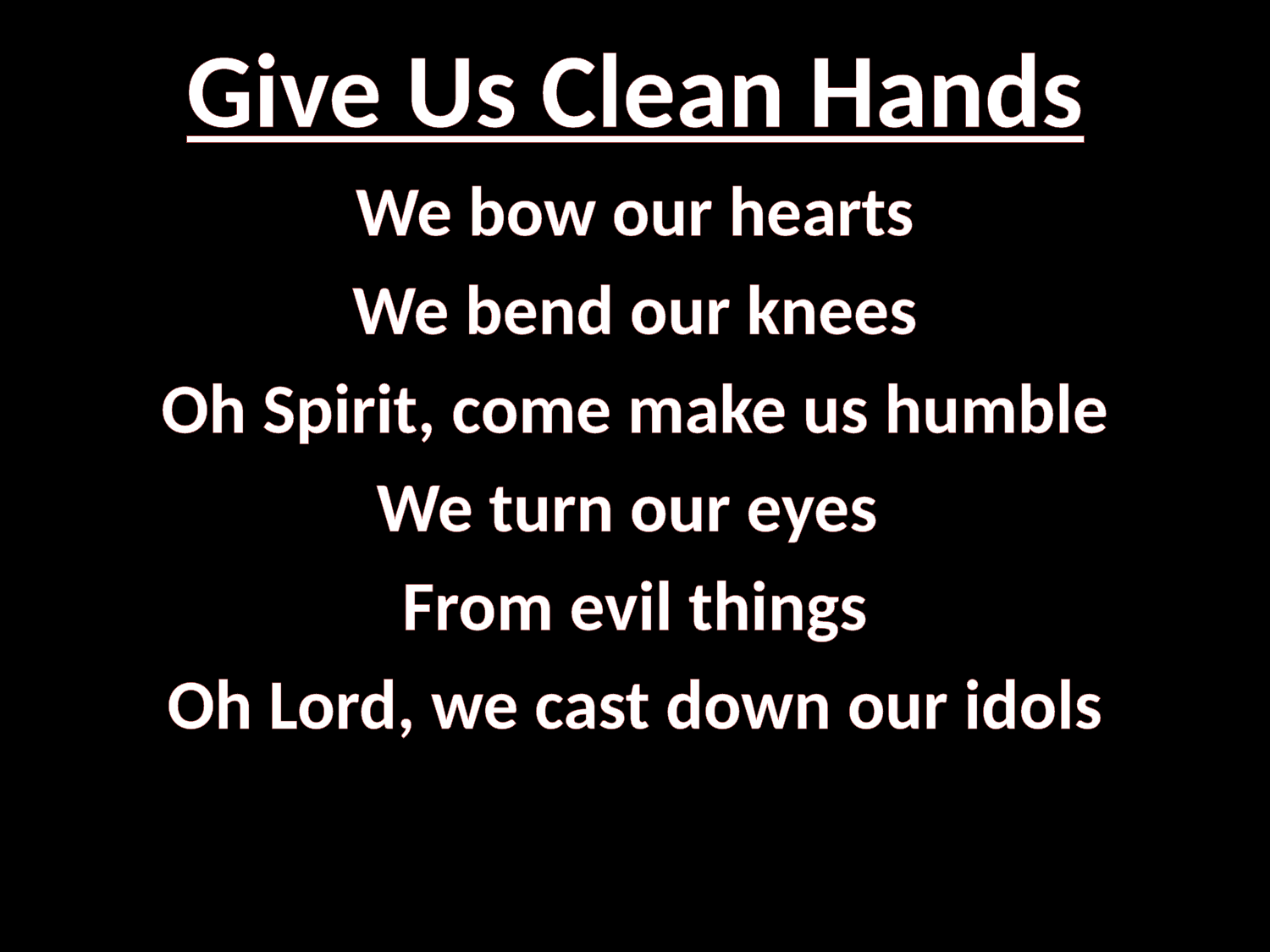

# Give Us Clean Hands
We bow our hearts
We bend our knees
Oh Spirit, come make us humble
We turn our eyes
From evil things
Oh Lord, we cast down our idols